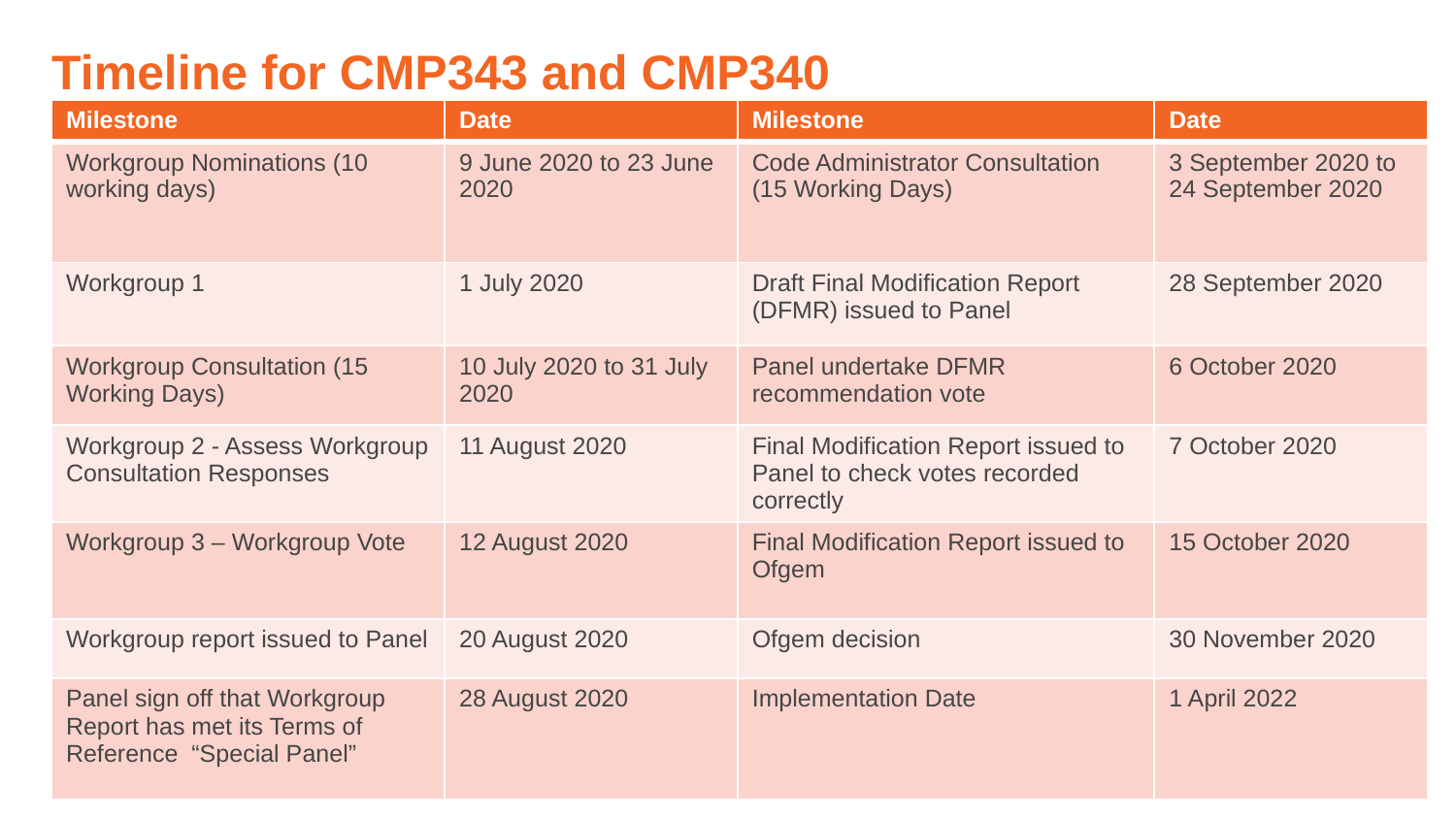

# Timeline for CMP343 and CMP340
| Milestone | Date | Milestone | Date |
| --- | --- | --- | --- |
| Workgroup Nominations (10 working days) | 9 June 2020 to 23 June 2020 | Code Administrator Consultation (15 Working Days) | 3 September 2020 to 24 September 2020 |
| Workgroup 1 | 1 July 2020 | Draft Final Modification Report (DFMR) issued to Panel | 28 September 2020 |
| Workgroup Consultation (15 Working Days) | 10 July 2020 to 31 July 2020 | Panel undertake DFMR recommendation vote | 6 October 2020 |
| Workgroup 2 - Assess Workgroup Consultation Responses | 11 August 2020 | Final Modification Report issued to Panel to check votes recorded correctly | 7 October 2020 |
| Workgroup 3 – Workgroup Vote | 12 August 2020 | Final Modification Report issued to Ofgem | 15 October 2020 |
| Workgroup report issued to Panel | 20 August 2020 | Ofgem decision | 30 November 2020 |
| Panel sign off that Workgroup Report has met its Terms of Reference “Special Panel” | 28 August 2020 | Implementation Date | 1 April 2022 |